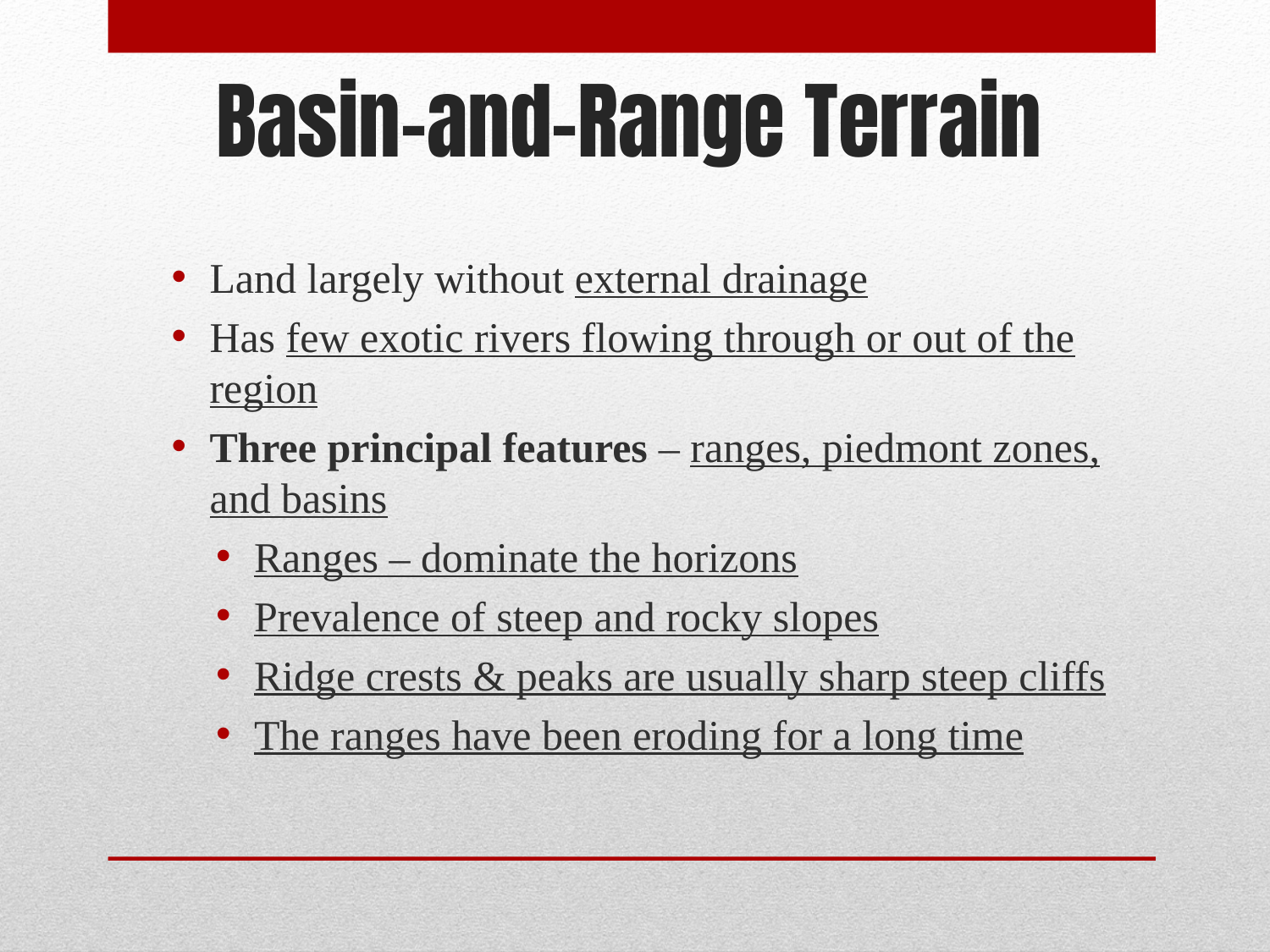

Basin-and-Range Terrain
Land largely without external drainage
Has few exotic rivers flowing through or out of the region
Three principal features – ranges, piedmont zones, and basins
Ranges – dominate the horizons
Prevalence of steep and rocky slopes
Ridge crests & peaks are usually sharp steep cliffs
The ranges have been eroding for a long time